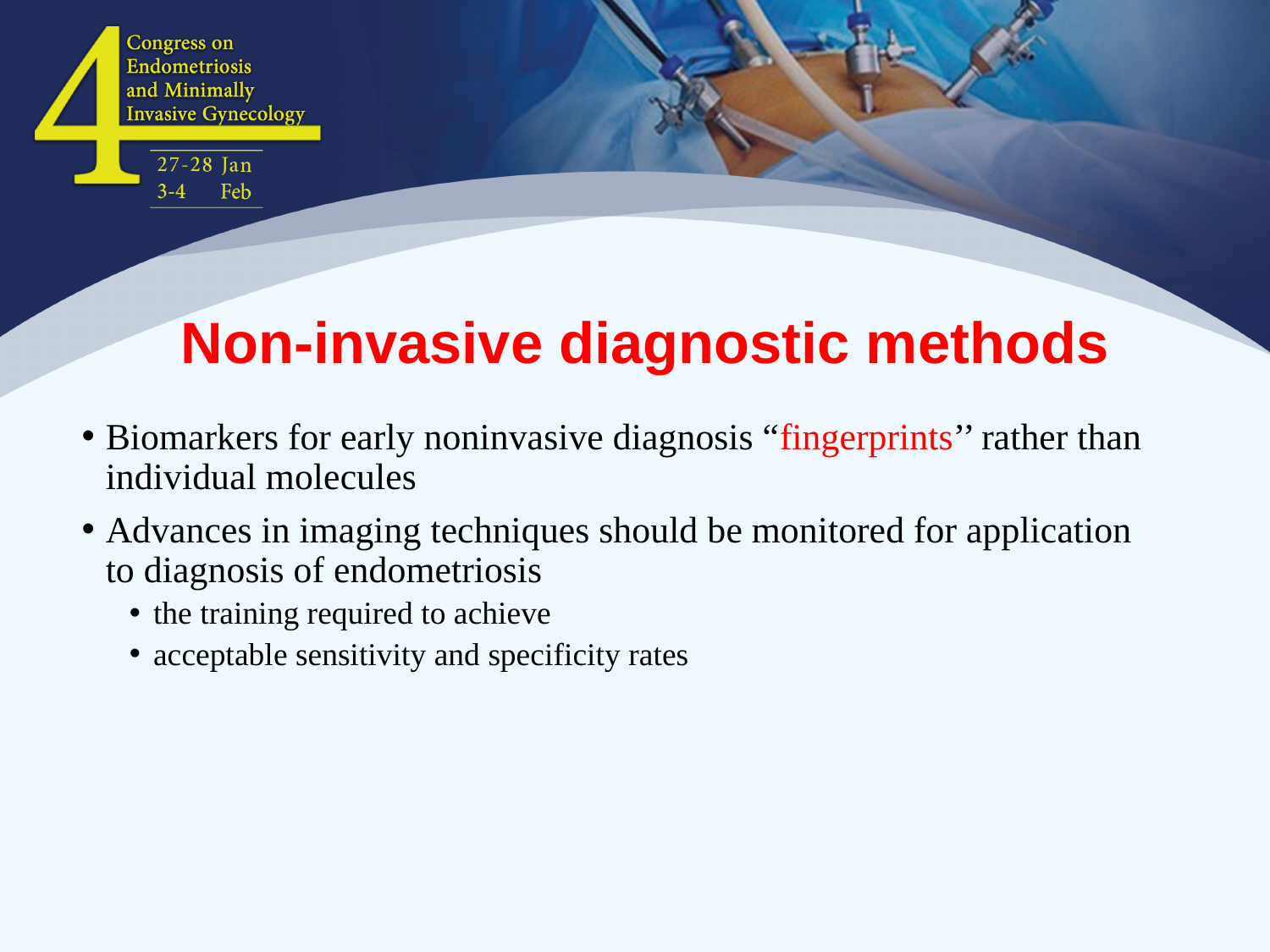

# Non-invasive diagnostic methods
Biomarkers for early noninvasive diagnosis “fingerprints’’ rather than individual molecules
Advances in imaging techniques should be monitored for application to diagnosis of endometriosis
the training required to achieve
acceptable sensitivity and specificity rates